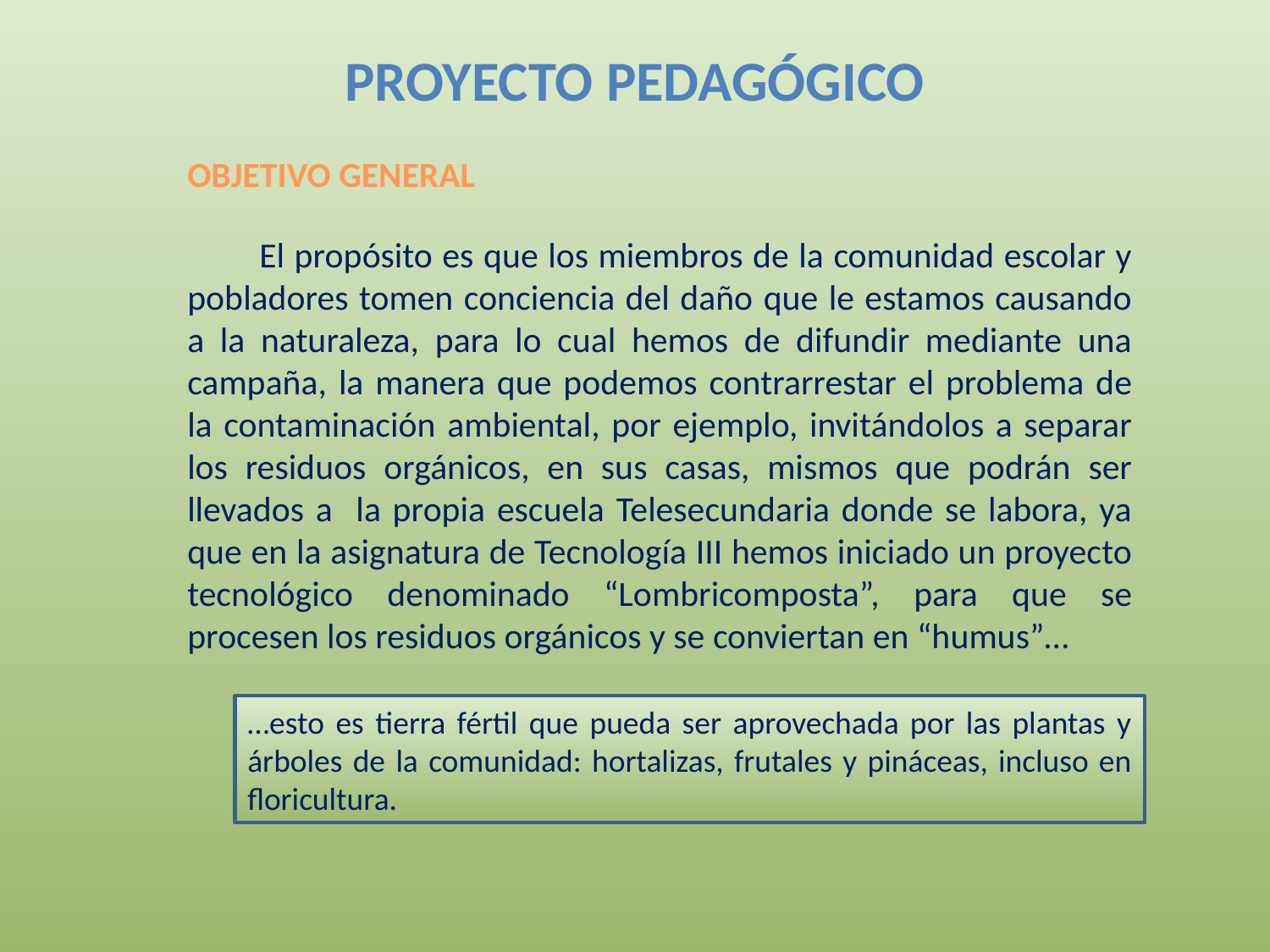

PROYECTO PEDAGÓGICO
OBJETIVO GENERAL

        El propósito es que los miembros de la comunidad escolar y pobladores tomen conciencia del daño que le estamos causando a la naturaleza, para lo cual hemos de difundir mediante una campaña, la manera que podemos contrarrestar el problema de la contaminación ambiental, por ejemplo, invitándolos a separar los residuos orgánicos, en sus casas, mismos que podrán ser llevados a  la propia escuela Telesecundaria donde se labora, ya que en la asignatura de Tecnología III hemos iniciado un proyecto tecnológico denominado “Lombricomposta”, para que se procesen los residuos orgánicos y se conviertan en “humus”…
…esto es tierra fértil que pueda ser aprovechada por las plantas y árboles de la comunidad: hortalizas, frutales y pináceas, incluso en floricultura.